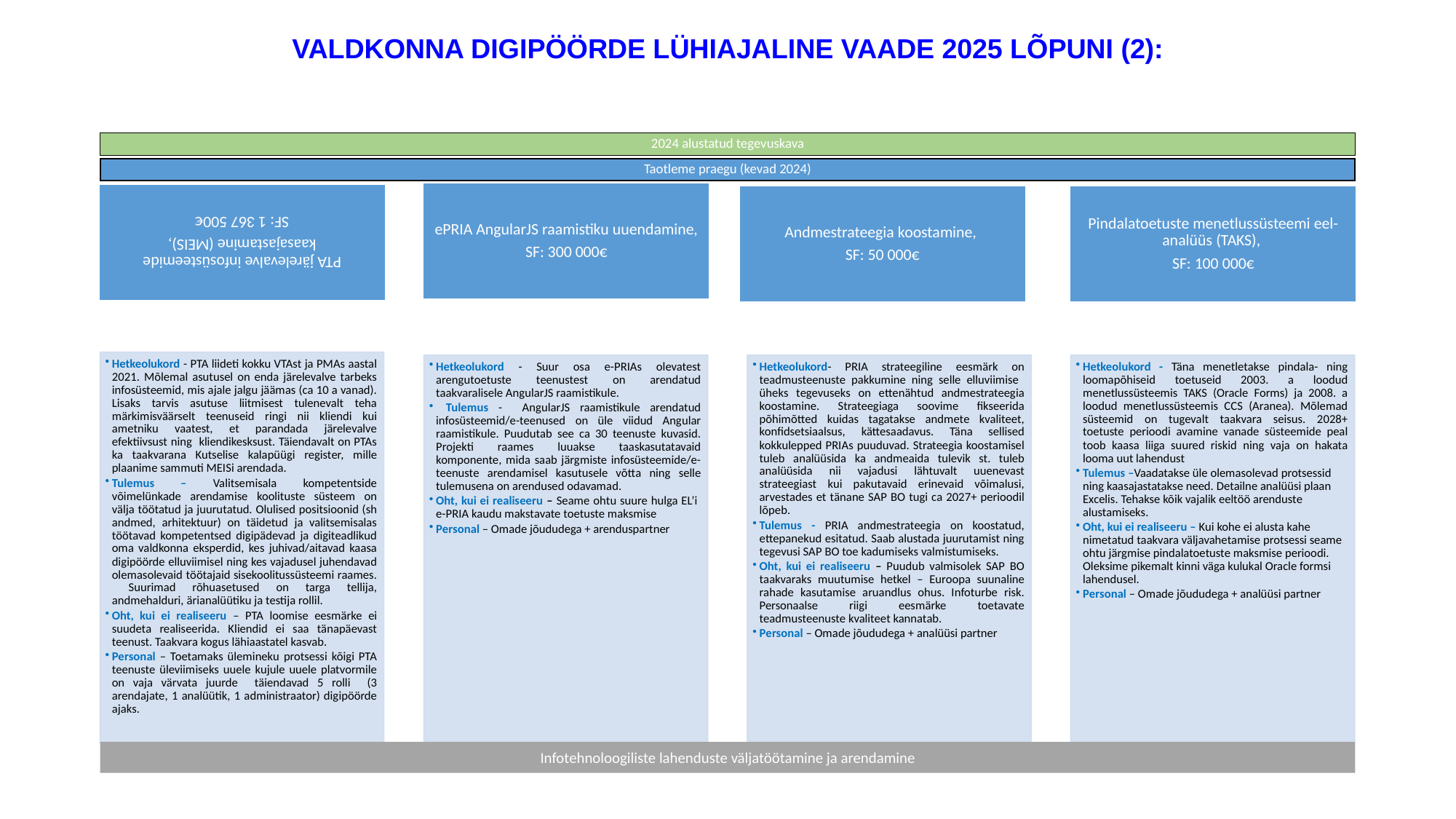

VALDKONNA DIGIPÖÖRDE LÜHIAJALINE VAADE 2025 LÕPUNI (2):

2024 alustatud tegevuskava

Taotleme praegu (kevad 2024)
PTA järelevalve infosüsteemide kaasajastamine (MEIS),
SF: 1 367 500€
Hetkeolukord - PTA liideti kokku VTAst ja PMAs aastal 2021. Mõlemal asutusel on enda järelevalve tarbeks infosüsteemid, mis ajale jalgu jäämas (ca 10 a vanad). Lisaks tarvis asutuse liitmisest tulenevalt teha märkimisväärselt teenuseid ringi nii kliendi kui ametniku vaatest, et parandada järelevalve efektiivsust ning  kliendikesksust. Täiendavalt on PTAs ka taakvarana Kutselise kalapüügi register, mille plaanime sammuti MEISi arendada.
Tulemus – Valitsemisala kompetentside võimelünkade arendamise koolituste süsteem on välja töötatud ja juurutatud. Olulised positsioonid (sh andmed, arhitektuur) on täidetud ja valitsemisalas töötavad kompetentsed digipädevad ja digiteadlikud oma valdkonna eksperdid, kes juhivad/aitavad kaasa digipöörde elluviimisel ning kes vajadusel juhendavad olemasolevaid töötajaid sisekoolitussüsteemi raames.  Suurimad rõhuasetused on targa tellija, andmehalduri, ärianalüütiku ja testija rollil.
Oht, kui ei realiseeru – PTA loomise eesmärke ei suudeta realiseerida. Kliendid ei saa tänapäevast teenust. Taakvara kogus lähiaastatel kasvab.
Personal – Toetamaks ülemineku protsessi kõigi PTA teenuste üleviimiseks uuele kujule uuele platvormile on vaja värvata juurde  täiendavad 5 rolli  (3 arendajate, 1 analüütik, 1 administraator) digipöörde ajaks.
ePRIA AngularJS raamistiku uuendamine,
SF: 300 000€
Hetkeolukord - Suur osa e-PRIAs olevatest arengutoetuste teenustest on arendatud taakvaralisele AngularJS raamistikule.
 Tulemus -  AngularJS raamistikule arendatud infosüsteemid/e-teenused on üle viidud Angular raamistikule. Puudutab see ca 30 teenuste kuvasid. Projekti raames luuakse taaskasutatavaid komponente, mida saab järgmiste infosüsteemide/e-teenuste arendamisel kasutusele võtta ning selle tulemusena on arendused odavamad.
Oht, kui ei realiseeru – Seame ohtu suure hulga EL’i  e-PRIA kaudu makstavate toetuste maksmise
Personal – Omade jõududega + arenduspartner

Andmestrateegia koostamine,
SF: 50 000€
Hetkeolukord- PRIA strateegiline eesmärk on teadmusteenuste pakkumine ning selle elluviimise  üheks tegevuseks on ettenähtud andmestrateegia koostamine. Strateegiaga soovime fikseerida põhimõtted kuidas tagatakse andmete kvaliteet, konfidsetsiaalsus, kättesaadavus. Täna sellised kokkulepped PRIAs puuduvad. Strateegia koostamisel tuleb analüüsida ka andmeaida tulevik st. tuleb analüüsida nii vajadusi lähtuvalt uuenevast strateegiast kui pakutavaid erinevaid võimalusi, arvestades et tänane SAP BO tugi ca 2027+ perioodil lõpeb.
Tulemus - PRIA andmestrateegia on koostatud, ettepanekud esitatud. Saab alustada juurutamist ning tegevusi SAP BO toe kadumiseks valmistumiseks.
Oht, kui ei realiseeru – Puudub valmisolek SAP BO taakvaraks muutumise hetkel – Euroopa suunaline rahade kasutamise aruandlus ohus. Infoturbe risk. Personaalse riigi eesmärke toetavate teadmusteenuste kvaliteet kannatab.
Personal – Omade jõududega + analüüsi partner
Pindalatoetuste menetlussüsteemi eel-analüüs (TAKS),
SF: 100 000€
Hetkeolukord - Täna menetletakse pindala- ning loomapõhiseid toetuseid 2003. a loodud menetlussüsteemis TAKS (Oracle Forms) ja 2008. a loodud menetlussüsteemis CCS (Aranea). Mõlemad süsteemid on tugevalt taakvara seisus. 2028+ toetuste perioodi avamine vanade süsteemide peal toob kaasa liiga suured riskid ning vaja on hakata looma uut lahendust
Tulemus –Vaadatakse üle olemasolevad protsessid ning kaasajastatakse need. Detailne analüüsi plaan Excelis. Tehakse kõik vajalik eeltöö arenduste alustamiseks.
Oht, kui ei realiseeru – Kui kohe ei alusta kahe nimetatud taakvara väljavahetamise protsessi seame ohtu järgmise pindalatoetuste maksmise perioodi. Oleksime pikemalt kinni väga kulukal Oracle formsi lahendusel.
Personal – Omade jõududega + analüüsi partner
Infotehnoloogiliste lahenduste väljatöötamine ja arendamine